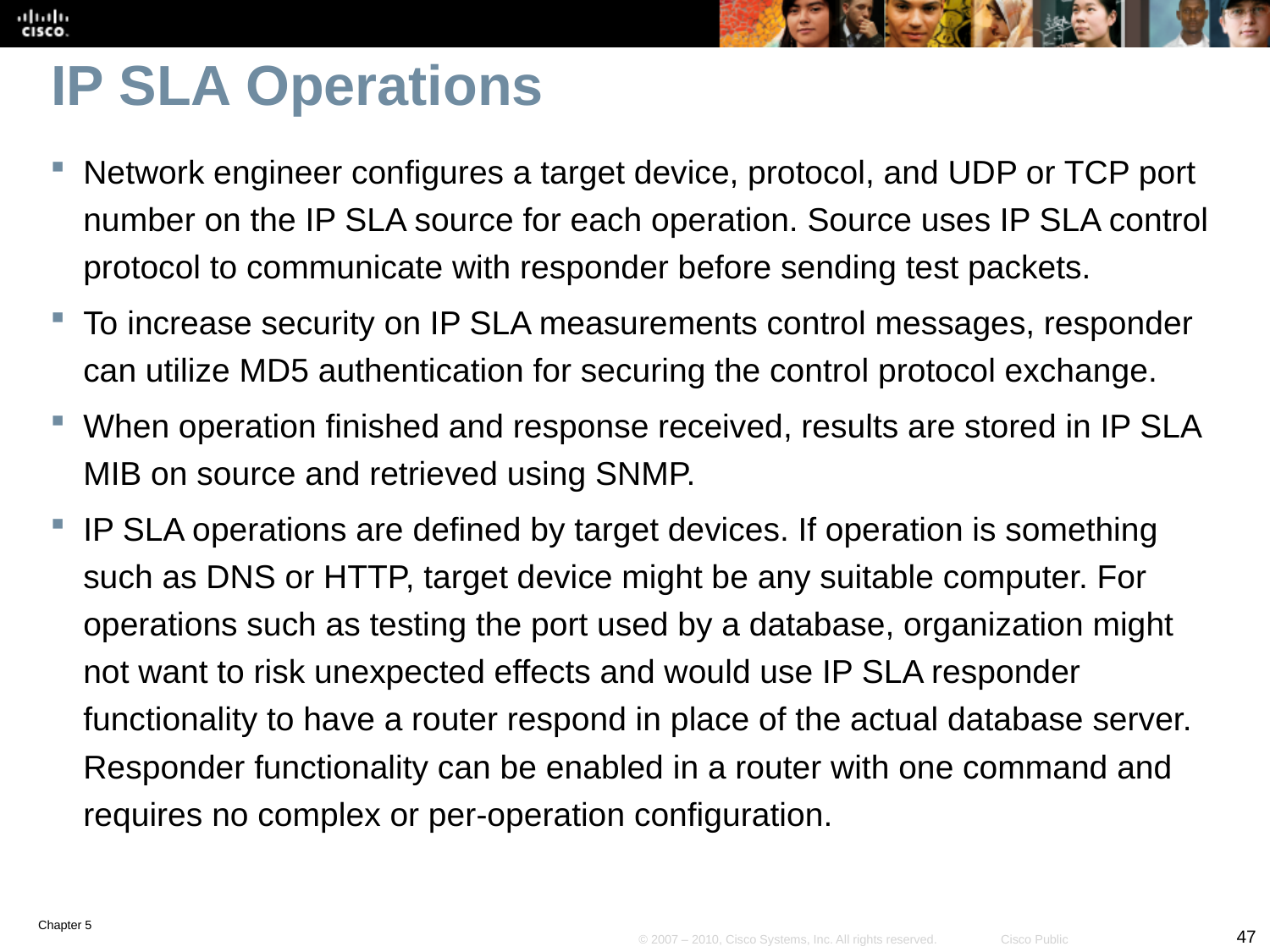

# IP SLA Operations
Network engineer configures a target device, protocol, and UDP or TCP port number on the IP SLA source for each operation. Source uses IP SLA control protocol to communicate with responder before sending test packets.
To increase security on IP SLA measurements control messages, responder can utilize MD5 authentication for securing the control protocol exchange.
When operation finished and response received, results are stored in IP SLA MIB on source and retrieved using SNMP.
IP SLA operations are defined by target devices. If operation is something such as DNS or HTTP, target device might be any suitable computer. For operations such as testing the port used by a database, organization might not want to risk unexpected effects and would use IP SLA responder functionality to have a router respond in place of the actual database server. Responder functionality can be enabled in a router with one command and requires no complex or per-operation configuration.